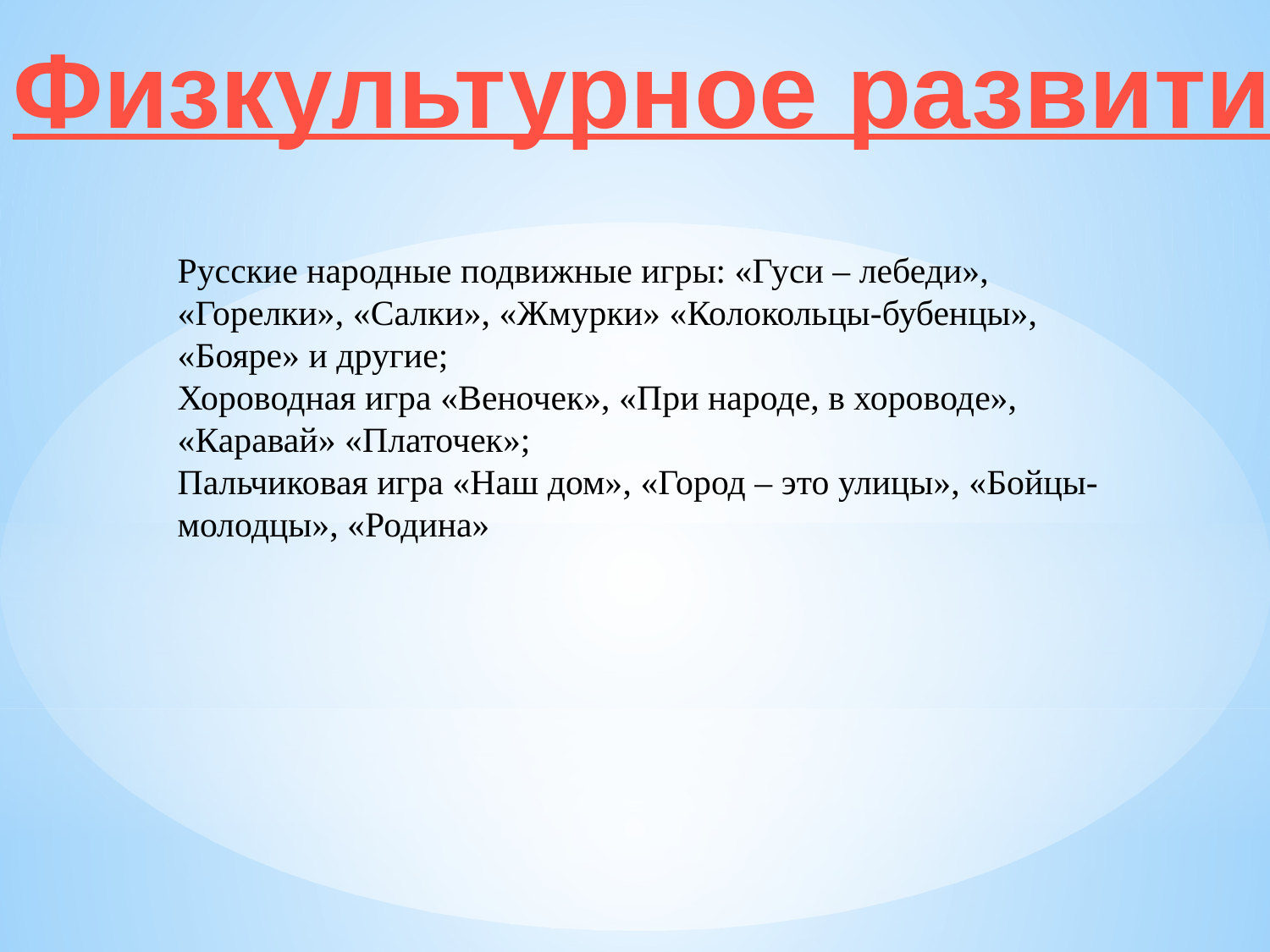

Физкультурное развитие
Русские народные подвижные игры: «Гуси – лебеди», «Горелки», «Салки», «Жмурки» «Колокольцы-бубенцы», «Бояре» и другие;
Хороводная игра «Веночек», «При народе, в хороводе», «Каравай» «Платочек»;
Пальчиковая игра «Наш дом», «Город – это улицы», «Бойцы-молодцы», «Родина»